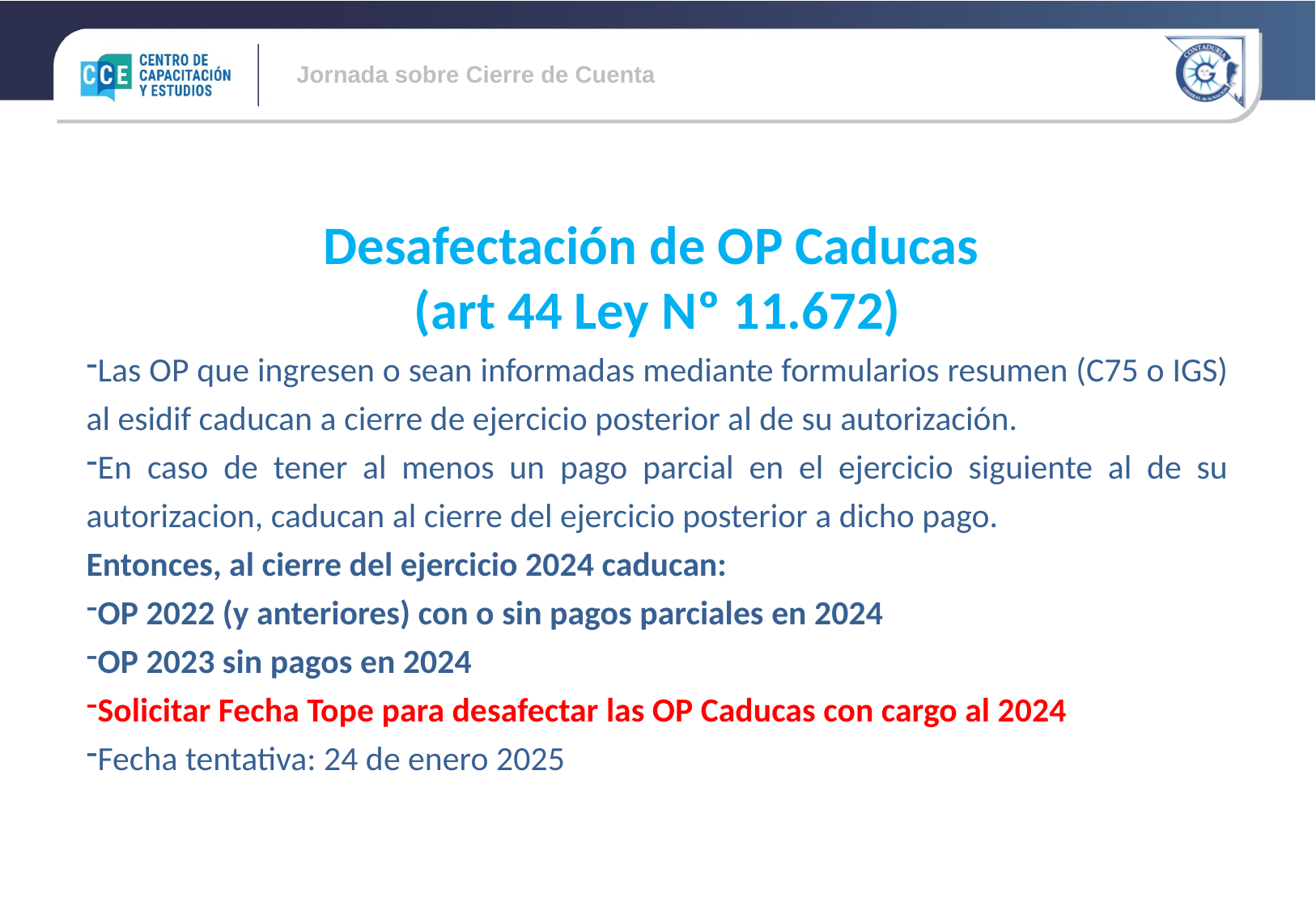

Desafectación de OP Caducas
(art 44 Ley Nº 11.672)
Las OP que ingresen o sean informadas mediante formularios resumen (C75 o IGS) al esidif caducan a cierre de ejercicio posterior al de su autorización.
En caso de tener al menos un pago parcial en el ejercicio siguiente al de su autorizacion, caducan al cierre del ejercicio posterior a dicho pago.
Entonces, al cierre del ejercicio 2024 caducan:
OP 2022 (y anteriores) con o sin pagos parciales en 2024
OP 2023 sin pagos en 2024
Solicitar Fecha Tope para desafectar las OP Caducas con cargo al 2024
Fecha tentativa: 24 de enero 2025